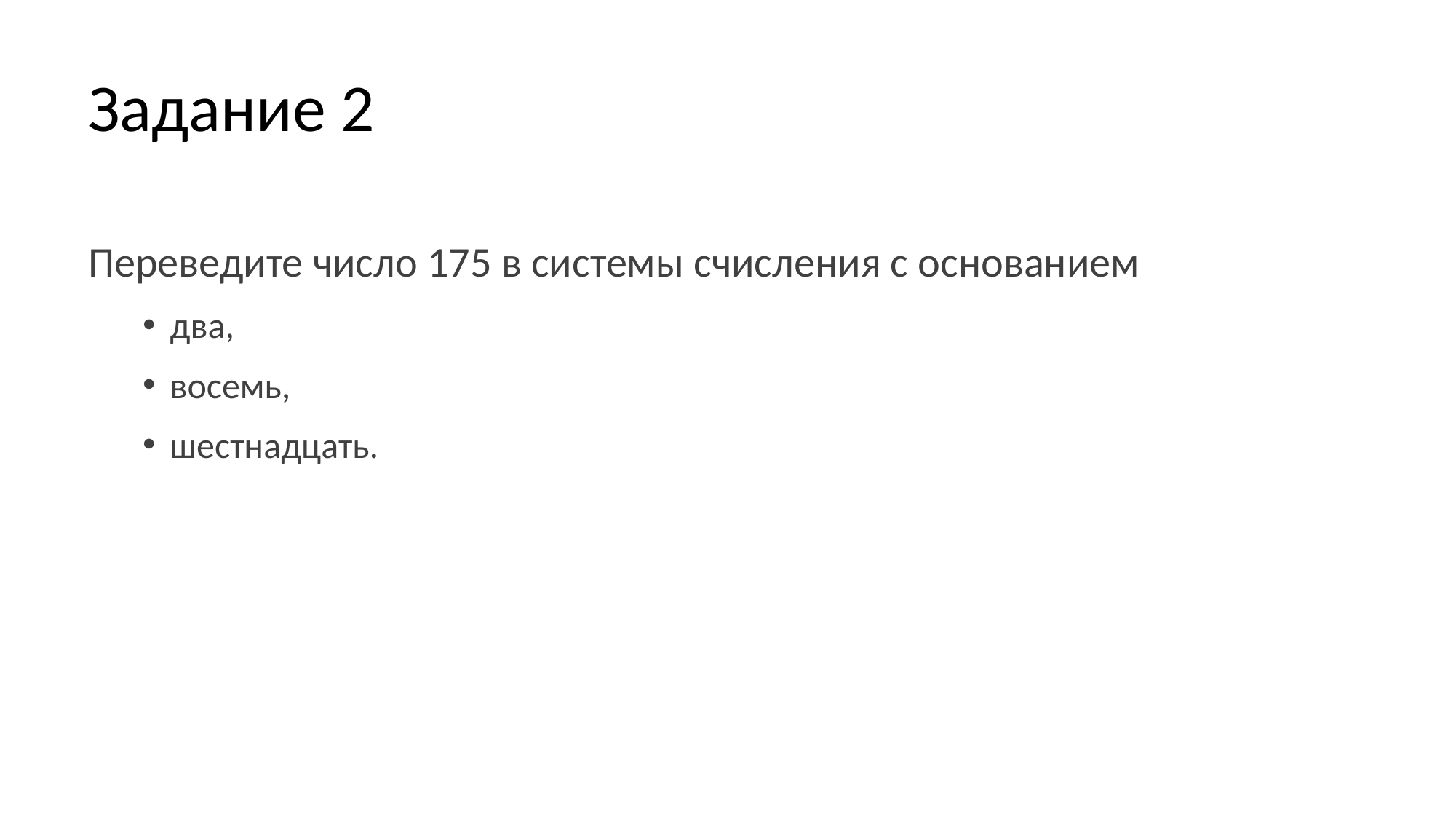

# Задание 2
Переведите число 175 в системы счисления с основанием
два,
восемь,
шестнадцать.